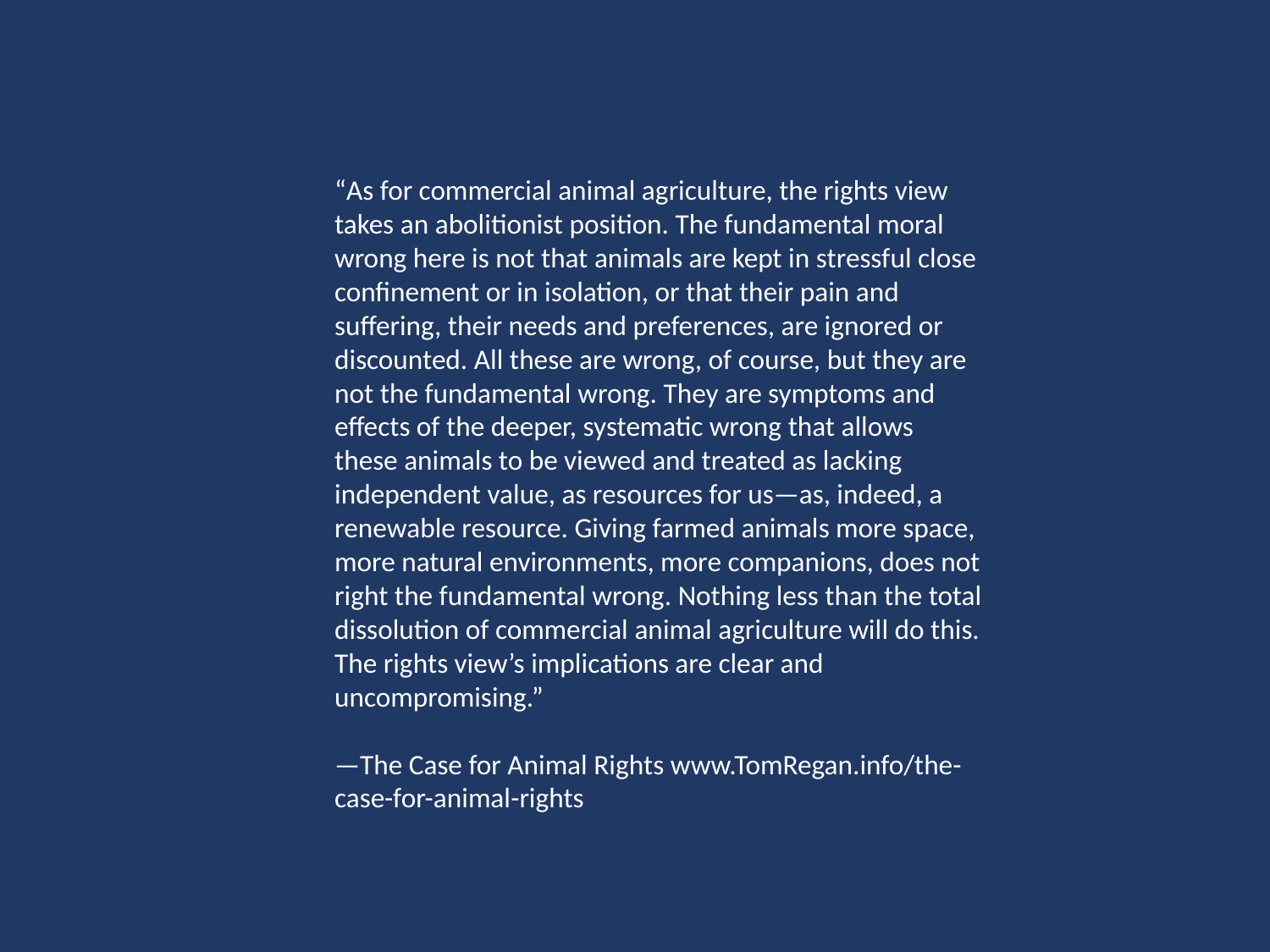

“As for commercial animal agriculture, the rights view takes an abolitionist position. The fundamental moral wrong here is not that animals are kept in stressful close confinement or in isolation, or that their pain and suffering, their needs and preferences, are ignored or discounted. All these are wrong, of course, but they are not the fundamental wrong. They are symptoms and effects of the deeper, systematic wrong that allows these animals to be viewed and treated as lacking independent value, as resources for us—as, indeed, a renewable resource. Giving farmed animals more space, more natural environments, more companions, does not right the fundamental wrong. Nothing less than the total dissolution of commercial animal agriculture will do this. The rights view’s implications are clear and uncompromising.”

—The Case for Animal Rights www.TomRegan.info/the-case-for-animal-rights